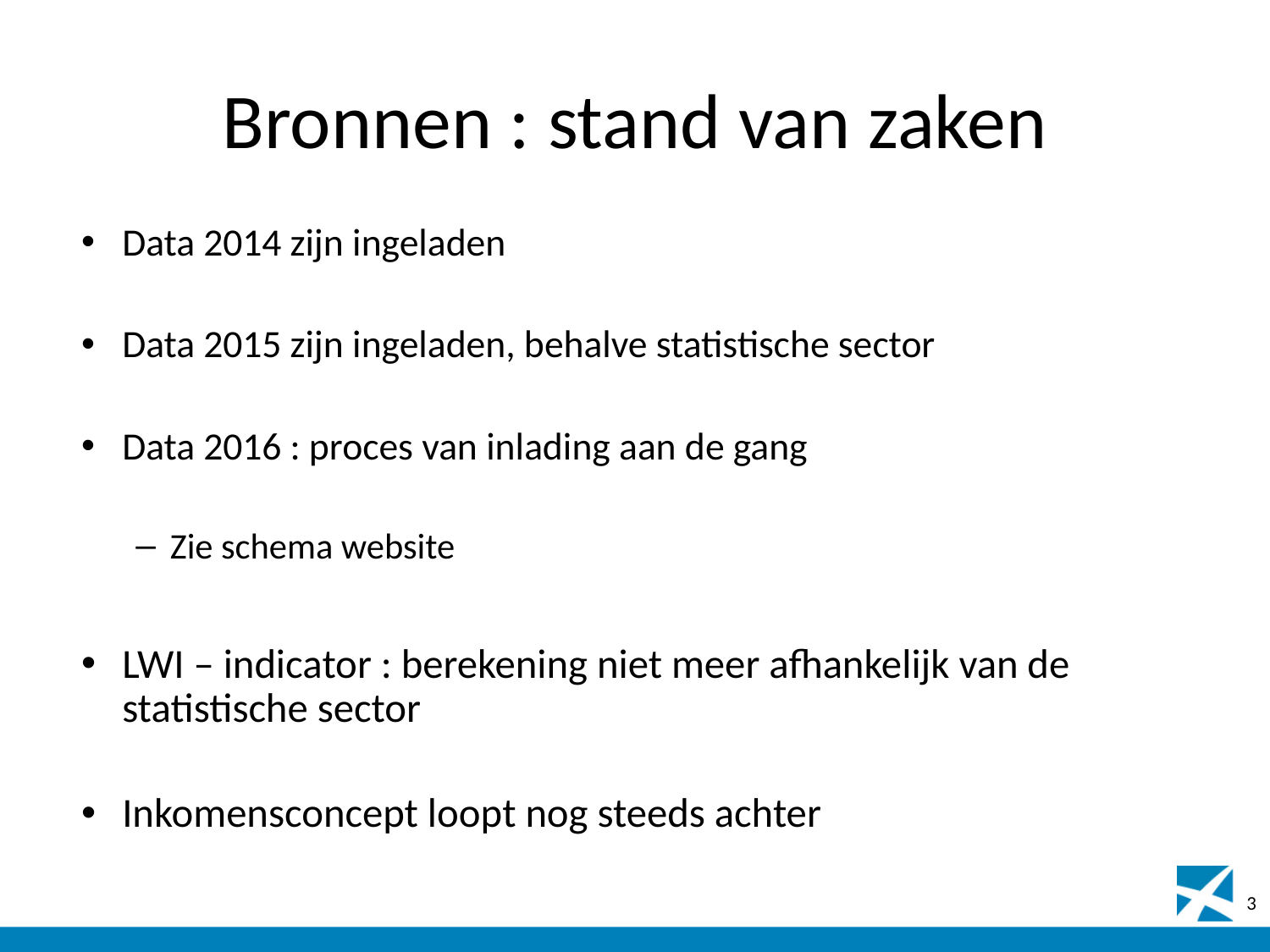

# Bronnen : stand van zaken
Data 2014 zijn ingeladen

Data 2015 zijn ingeladen, behalve statistische sector

Data 2016 : proces van inlading aan de gang

Zie schema website

LWI – indicator : berekening niet meer afhankelijk van de statistische sector

Inkomensconcept loopt nog steeds achter